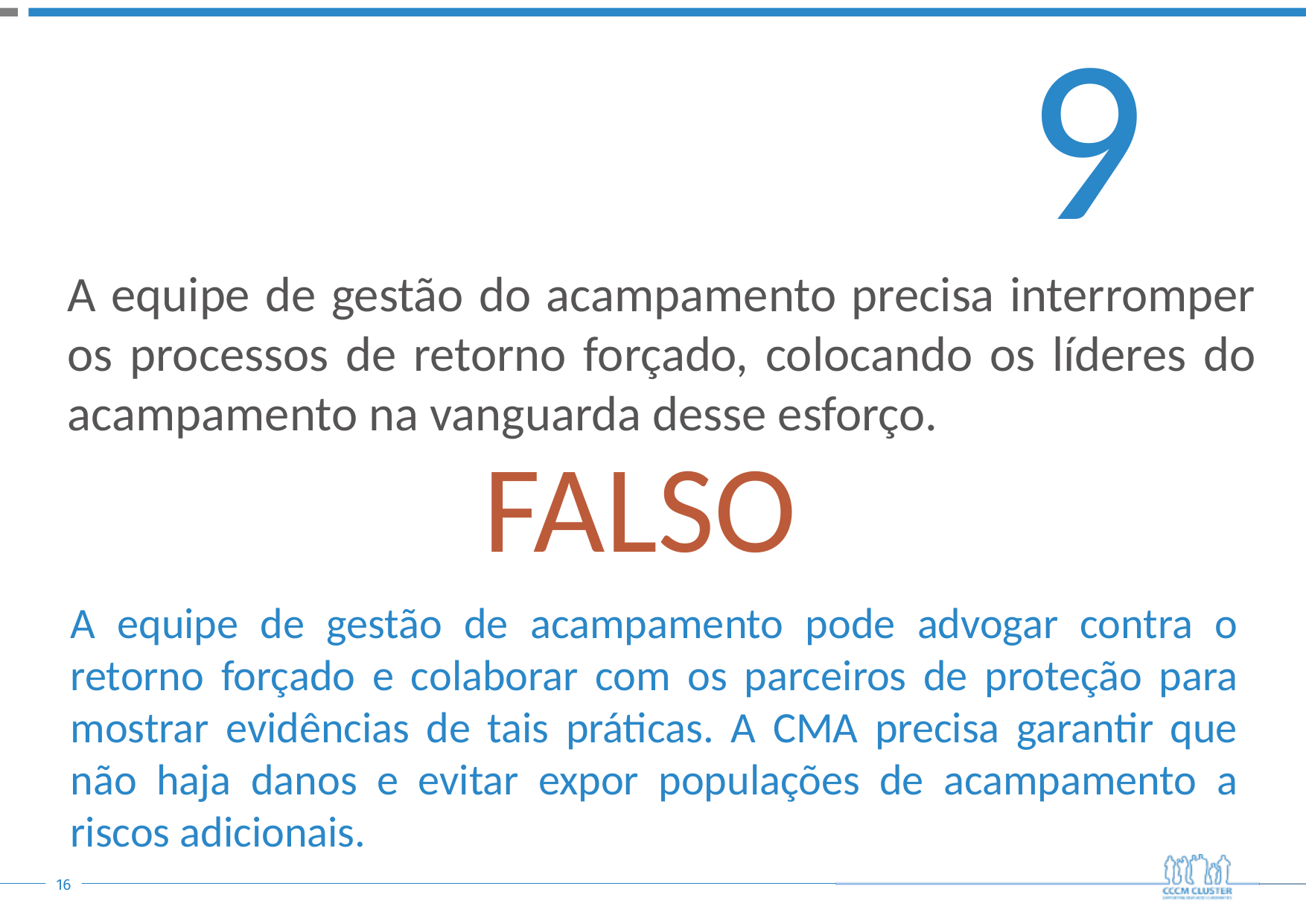

9
A equipe de gestão do acampamento precisa interromper os processos de retorno forçado, colocando os líderes do acampamento na vanguarda desse esforço.
FALSO
A equipe de gestão de acampamento pode advogar contra o retorno forçado e colaborar com os parceiros de proteção para mostrar evidências de tais práticas. A CMA precisa garantir que não haja danos e evitar expor populações de acampamento a riscos adicionais.